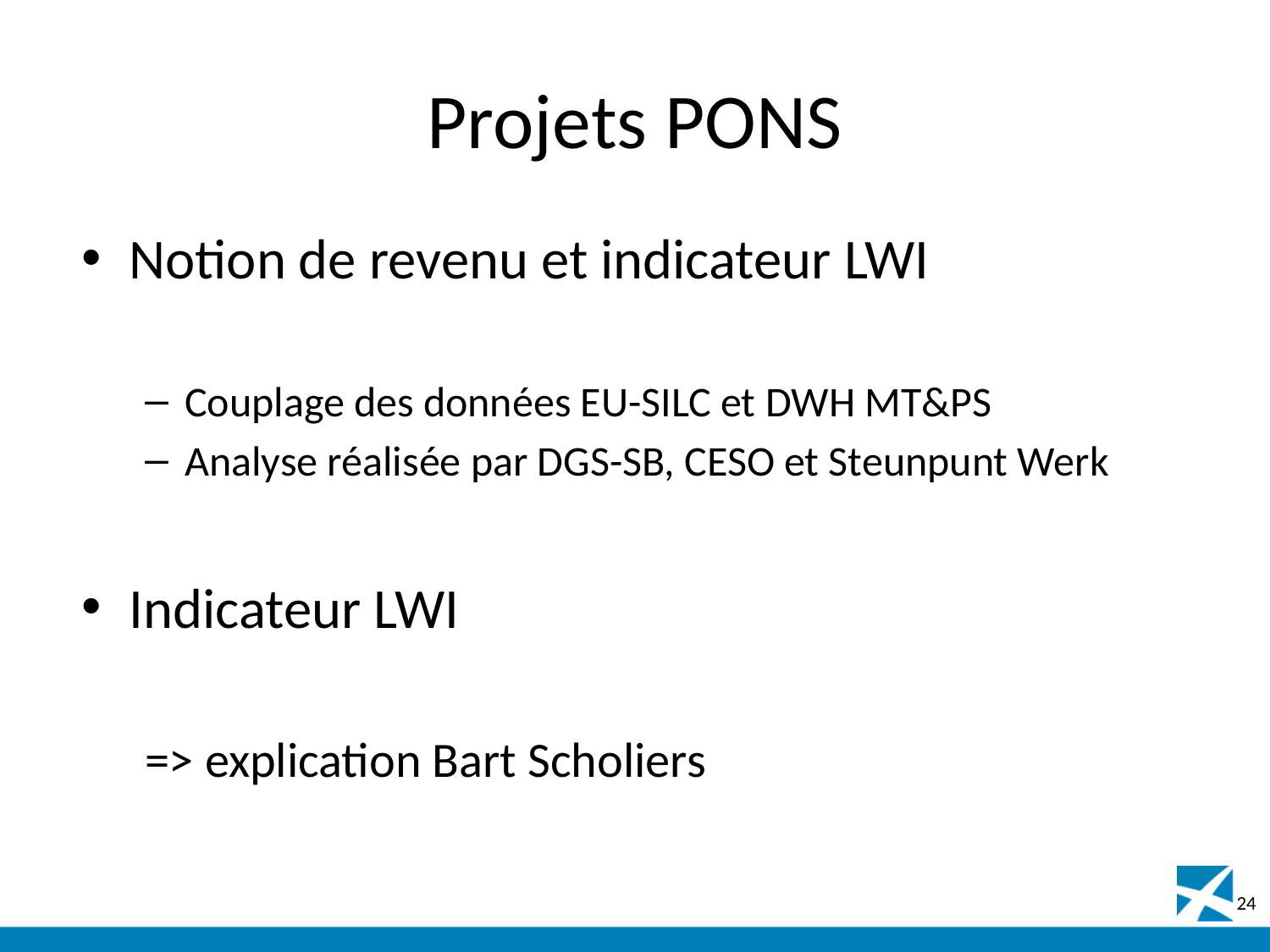

# Projets PONS
Notion de revenu et indicateur LWI

Couplage des données EU-SILC et DWH MT&PS
Analyse réalisée par DGS-SB, CESO et Steunpunt Werk

Indicateur LWI

=> explication Bart Scholiers